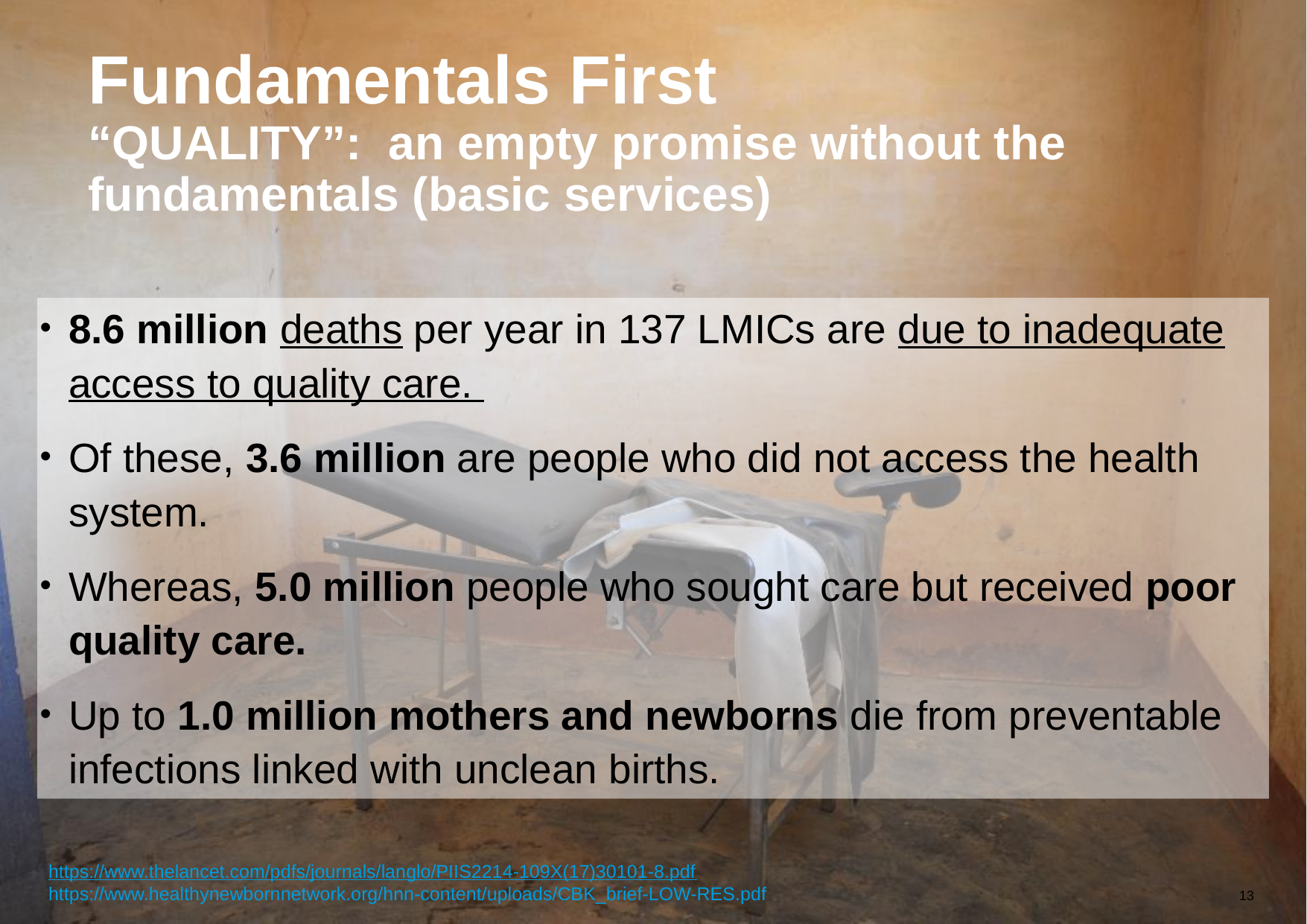

# Fundamentals First “QUALITY”:  an empty promise without the fundamentals (basic services)
8.6 million deaths per year in 137 LMICs are due to inadequate access to quality care.
Of these, 3.6 million are people who did not access the health system.
Whereas, 5.0 million people who sought care but received poor quality care.
Up to 1.0 million mothers and newborns die from preventable infections linked with unclean births.
https://www.thelancet.com/pdfs/journals/langlo/PIIS2214-109X(17)30101-8.pdf
https://www.healthynewbornnetwork.org/hnn-content/uploads/CBK_brief-LOW-RES.pdf
13